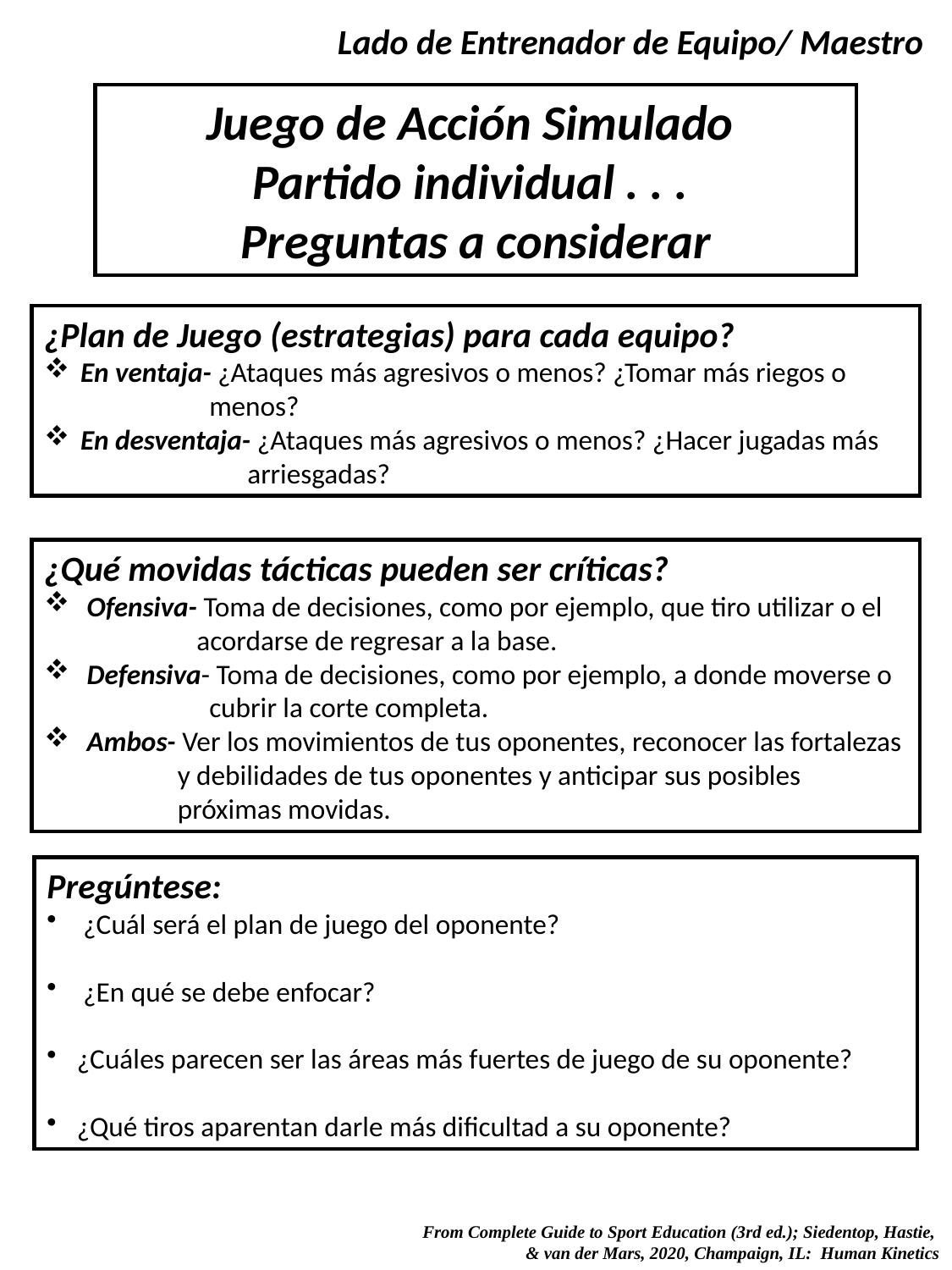

Lado de Entrenador de Equipo/ Maestro
Juego de Acción Simulado
Partido individual . . .
Preguntas a considerar
¿Plan de Juego (estrategias) para cada equipo?
 En ventaja- ¿Ataques más agresivos o menos? ¿Tomar más riegos o
                          menos?
 En desventaja- ¿Ataques más agresivos o menos? ¿Hacer jugadas más
                                arriesgadas?
¿Qué movidas tácticas pueden ser críticas?
  Ofensiva- Toma de decisiones, como por ejemplo, que tiro utilizar o el
                        acordarse de regresar a la base.
  Defensiva- Toma de decisiones, como por ejemplo, a donde moverse o
                          cubrir la corte completa.
  Ambos- Ver los movimientos de tus oponentes, reconocer las fortalezas
                     y debilidades de tus oponentes y anticipar sus posibles
                     próximas movidas.
Pregúntese:
 ¿Cuál será el plan de juego del oponente?

 ¿En qué se debe enfocar?

¿Cuáles parecen ser las áreas más fuertes de juego de su oponente?

¿Qué tiros aparentan darle más dificultad a su oponente?
 From Complete Guide to Sport Education (3rd ed.); Siedentop, Hastie,
& van der Mars, 2020, Champaign, IL:  Human Kinetics